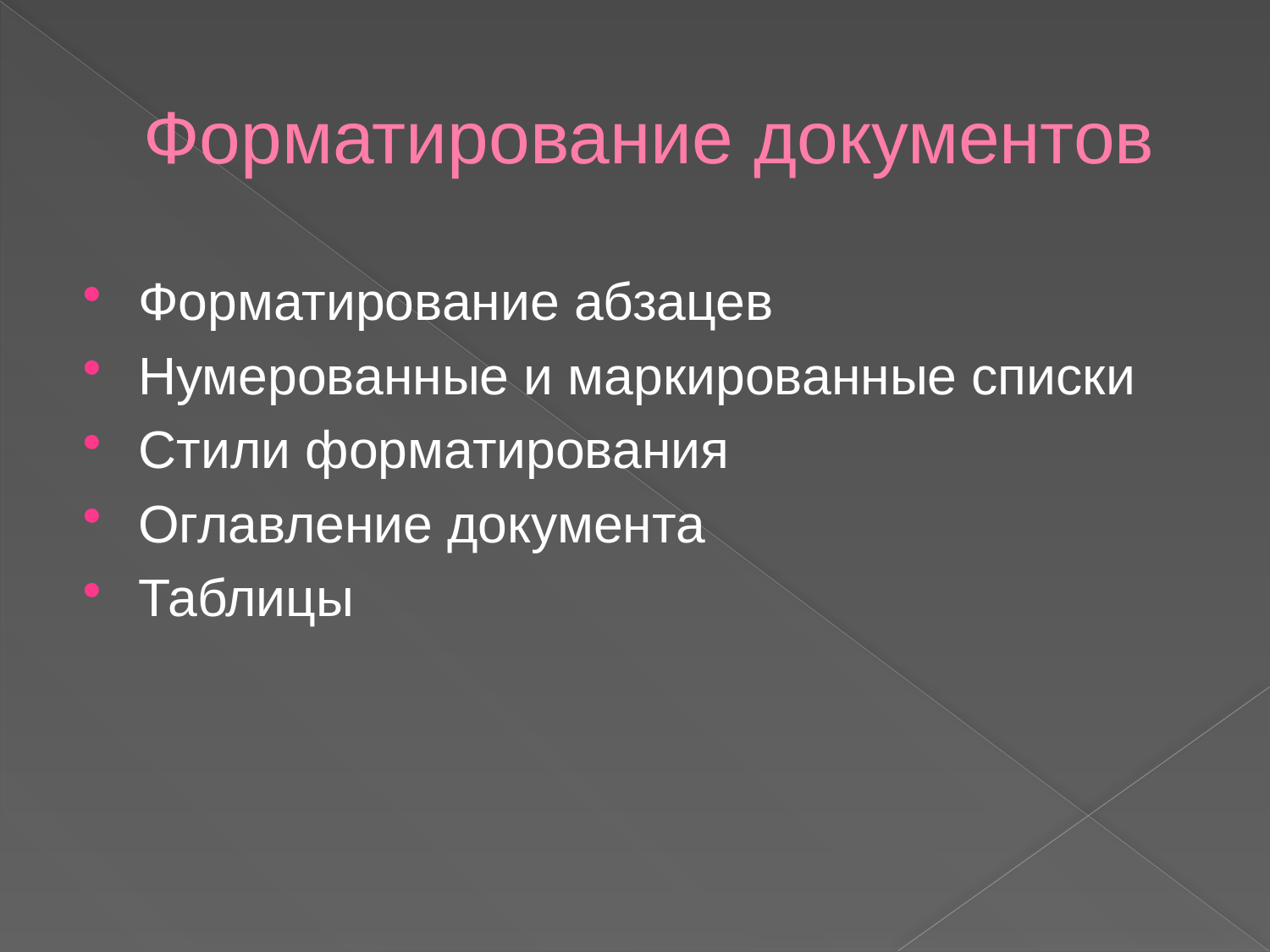

# Форматирование документов
Форматирование абзацев
Нумерованные и маркированные списки
Стили форматирования
Оглавление документа
Таблицы